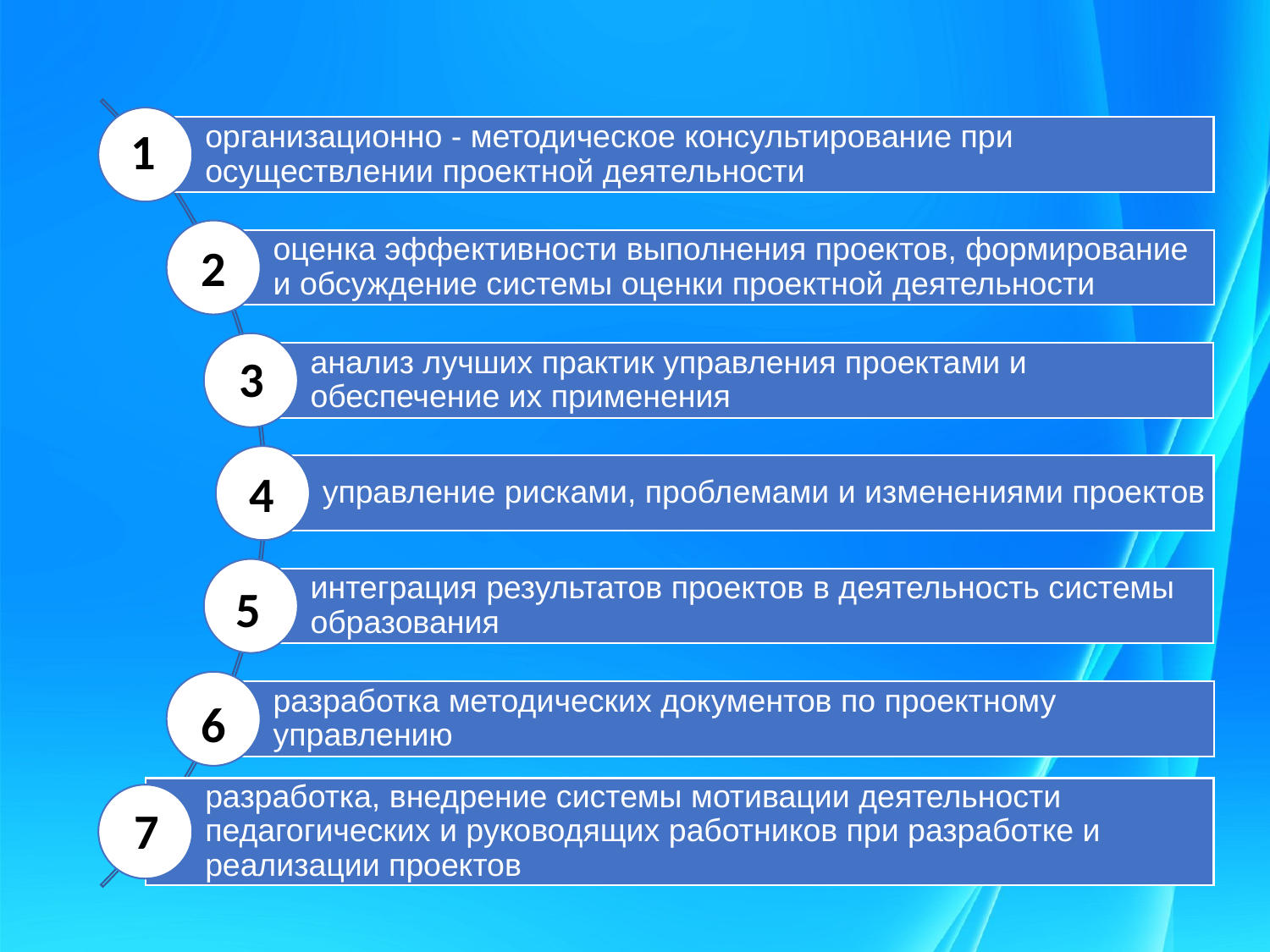

организационно - методическое консультирование при осуществлении проектной деятельности
оценка эффективности выполнения проектов, формирование и обсуждение системы оценки проектной деятельности
анализ лучших практик управления проектами и  обеспечение их применения
управление рисками, проблемами и изменениями проектов
интеграция результатов проектов в деятельность системы образования
разработка методических документов по проектному управлению
разработка, внедрение системы мотивации деятельности педагогических и руководящих работников при разработке и реализации проектов
1
2
3
4
5
6
7